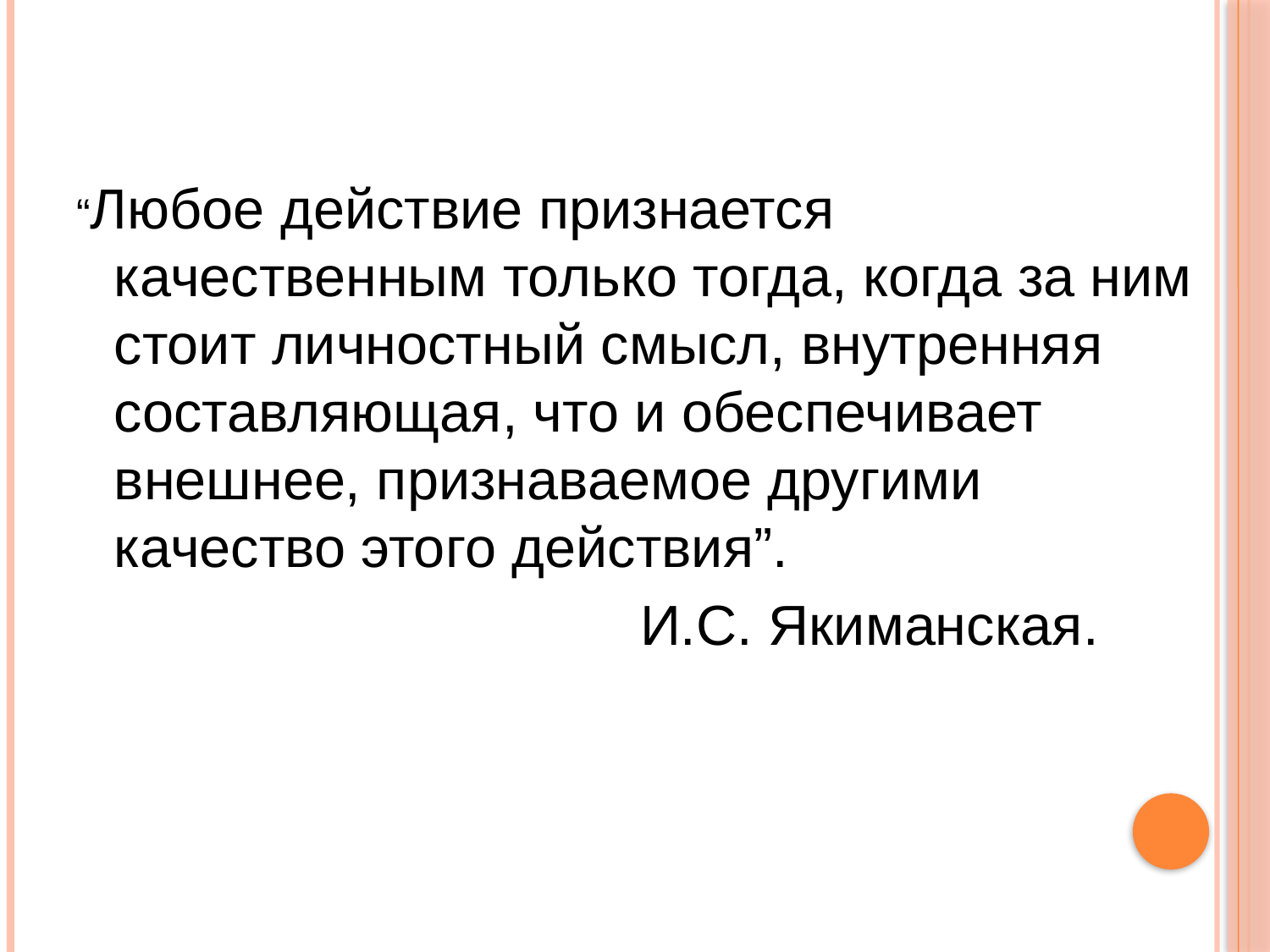

“Любое действие признается качественным только тогда, когда за ним стоит личностный смысл, внутренняя составляющая, что и обеспечивает внешнее, признаваемое другими качество этого действия”.
                                    И.С. Якиманская.